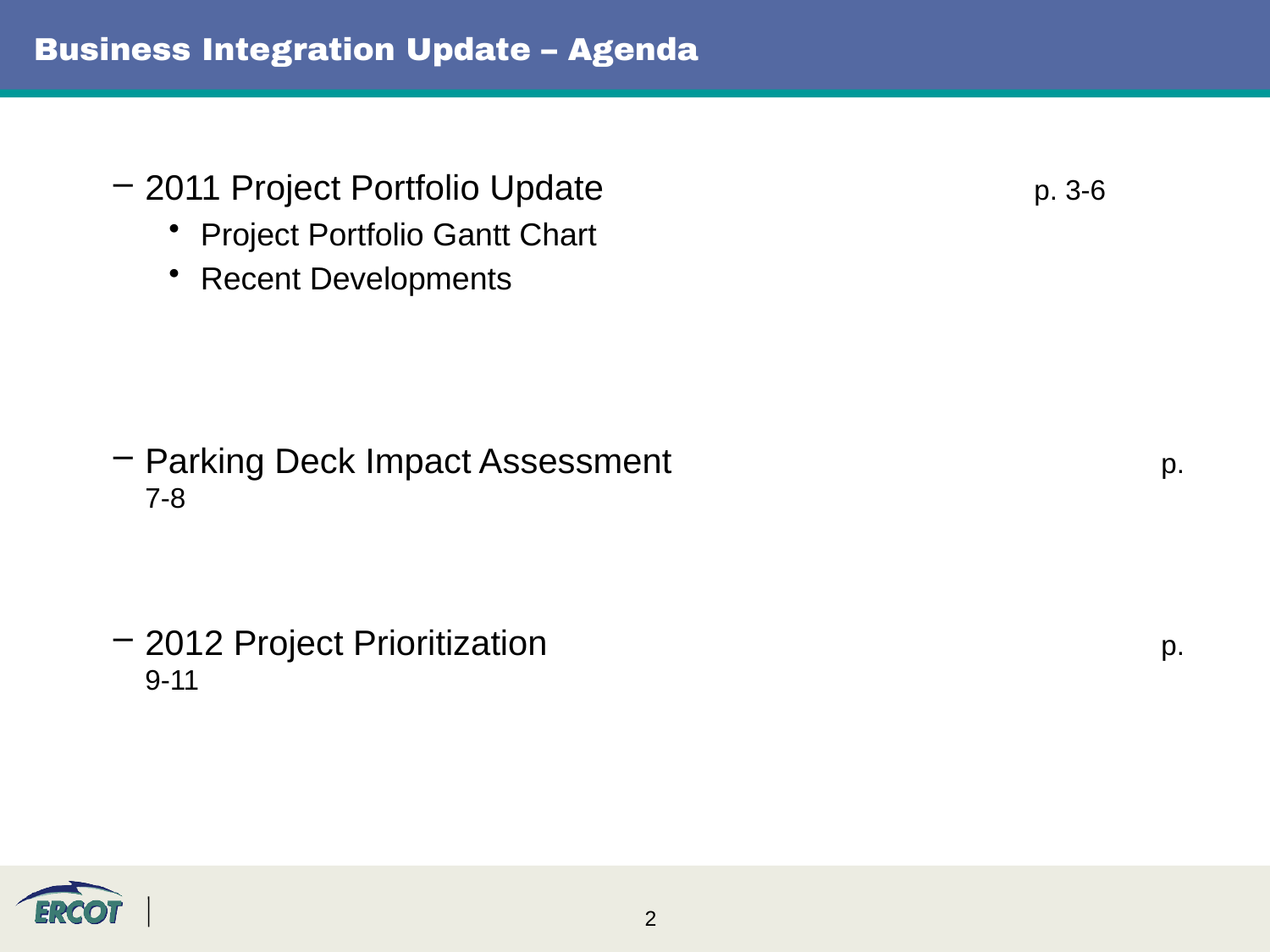

# Business Integration Update – Agenda
2011 Project Portfolio Update				p. 3-6
Project Portfolio Gantt Chart
Recent Developments

Parking Deck Impact Assessment				p. 7-8

2012 Project Prioritization					p. 9-11